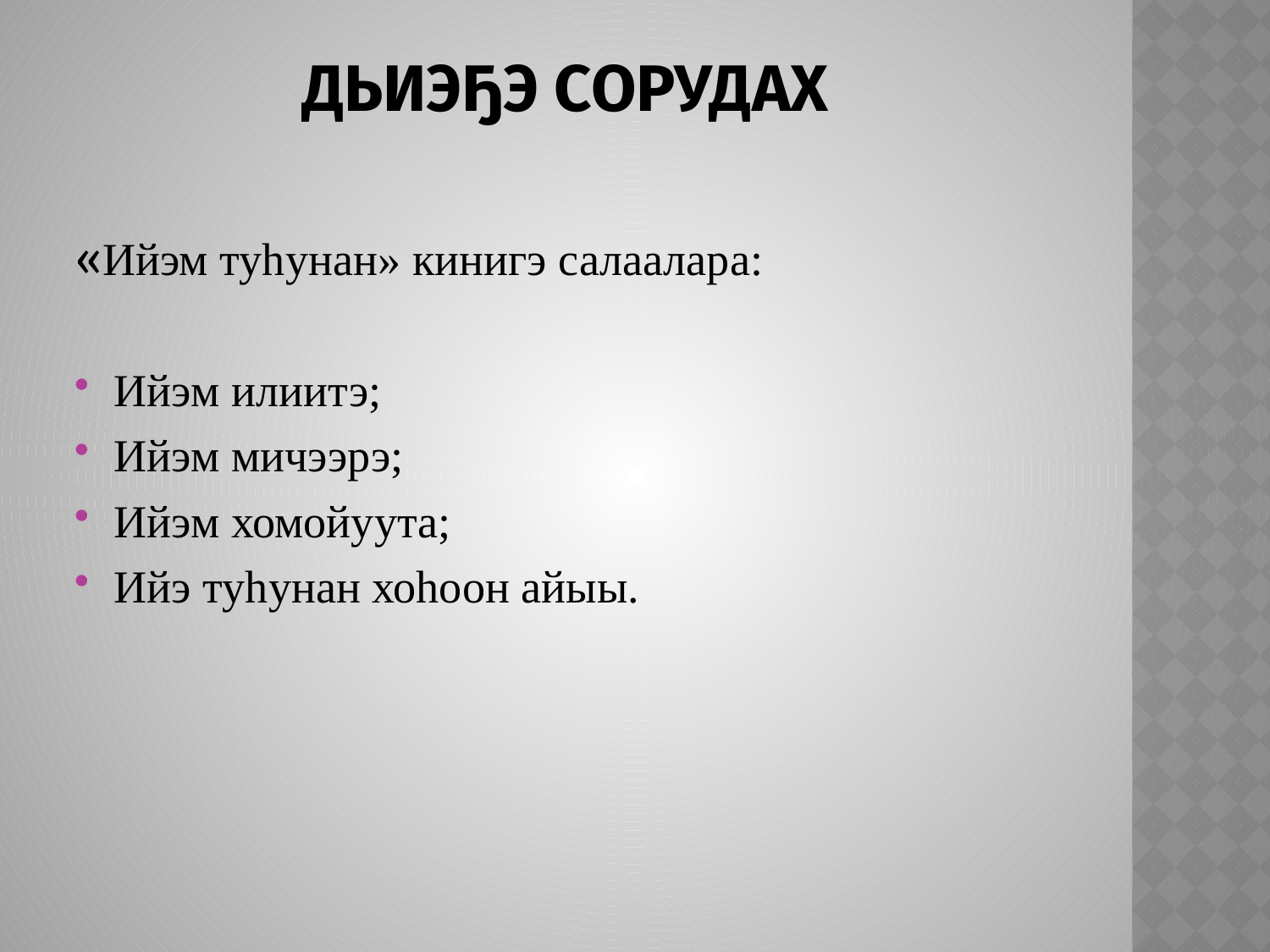

# Дьиэҕэ сорудах
«Ийэм туһунан» кинигэ салаалара:

Ийэм илиитэ;
Ийэм мичээрэ;
Ийэм хомойуута;
Ийэ туһунан хоһоон айыы.